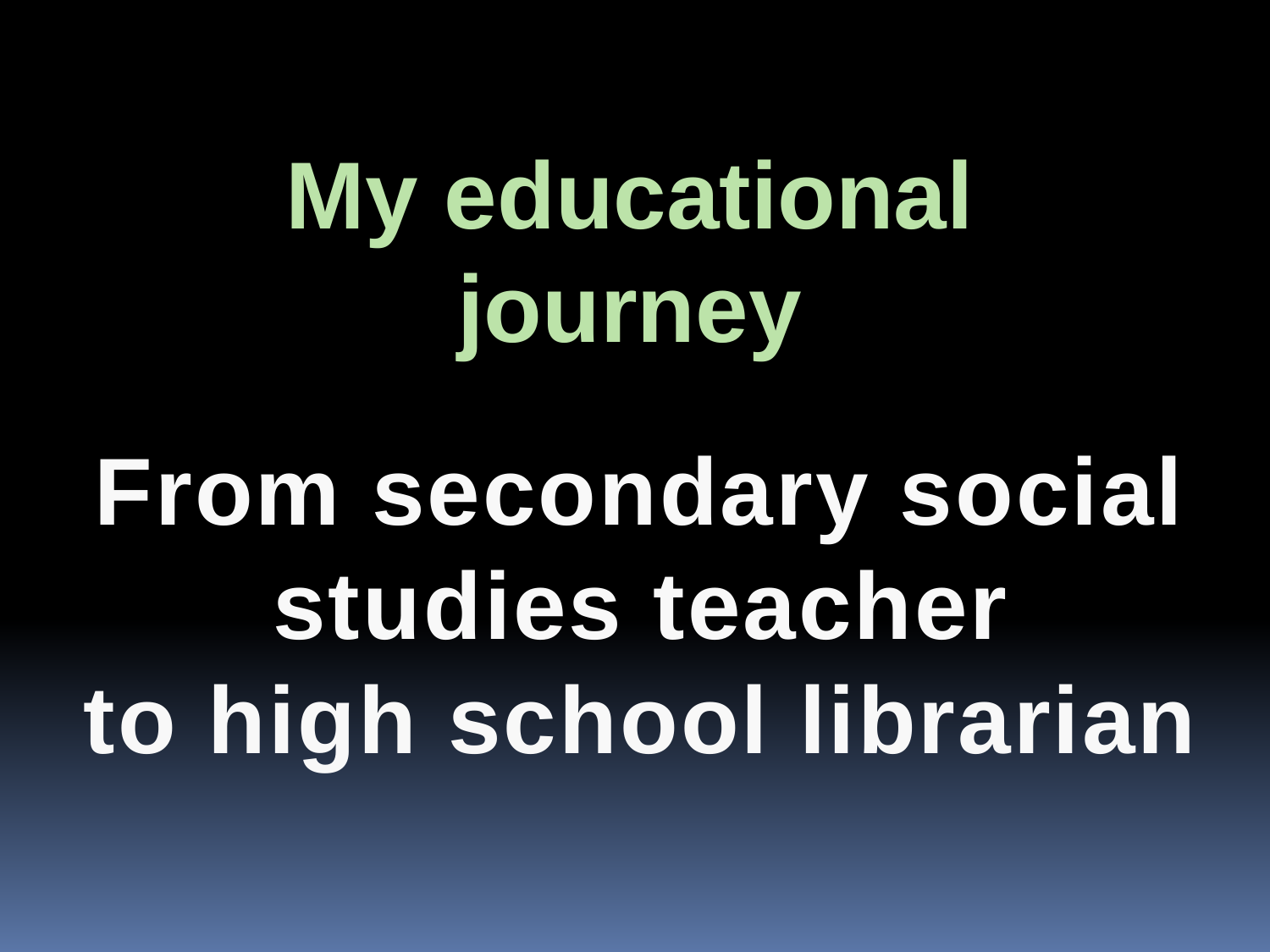

My educational journey
From secondary social studies teacher
to high school librarian